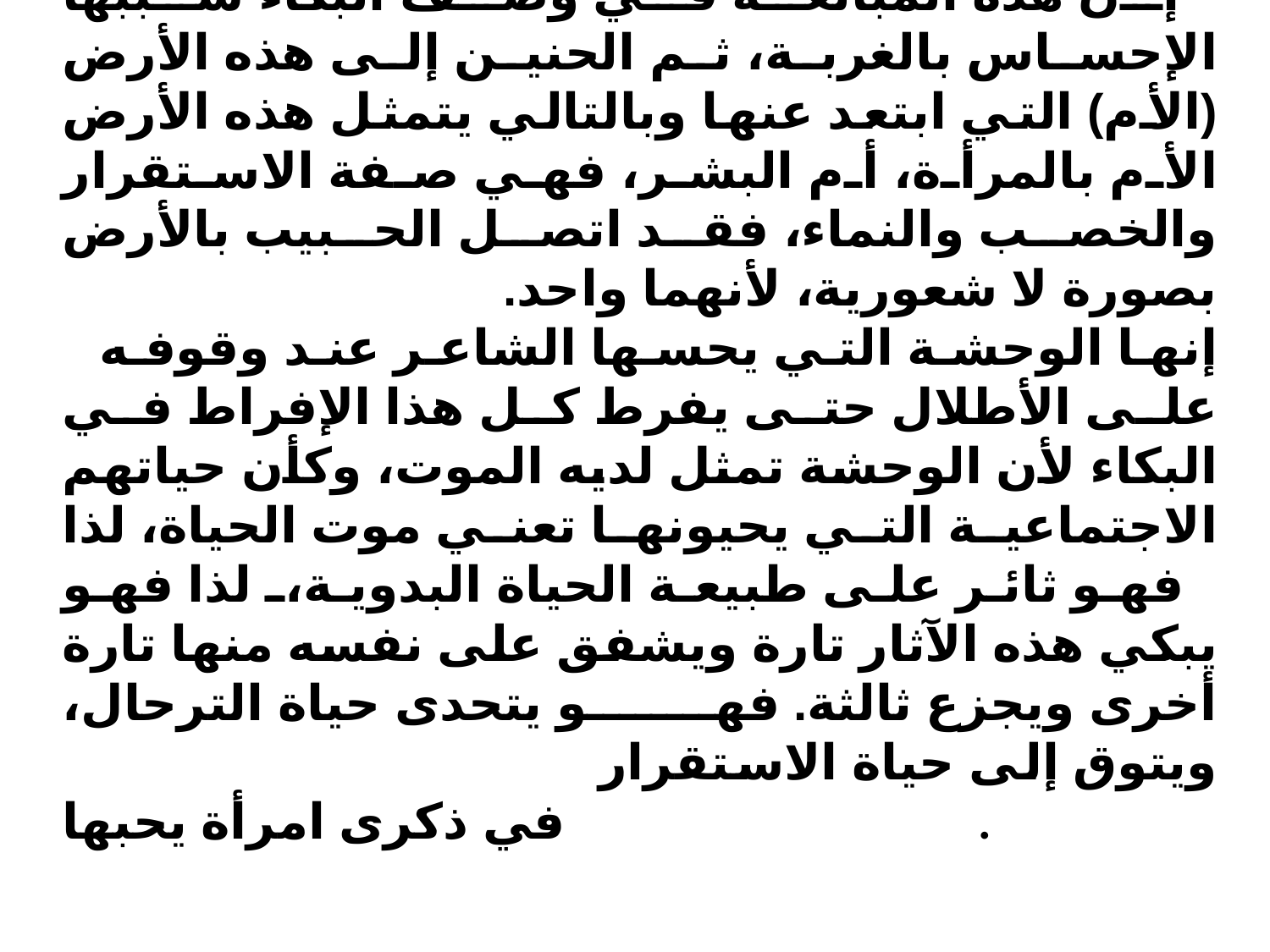

إن هذه المبالغة في وصف البكاء سببها الإحساس بالغربة، ثم الحنين إلى هذه الأرض (الأم) التي ابتعد عنها وبالتالي يتمثل هذه الأرض الأم بالمرأة، أم البشر، فهي صفة الاستقرار والخصب والنماء، فقد اتصل الحبيب بالأرض بصورة لا شعورية، لأنهما واحد.
إنها الوحشة التي يحسها الشاعر عند وقوفه على الأطلال حتى يفرط كل هذا الإفراط في البكاء لأن الوحشة تمثل لديه الموت، وكأن حياتهم الاجتماعية التي يحيونها تعني موت الحياة، لذا فهو ثائر على طبيعة الحياة البدوية، لذا فهو يبكي هذه الآثار تارة ويشفق على نفسه منها تارة أخرى ويجزع ثالثة. فهو يتحدى حياة الترحال، ويتوق إلى حياة الاستقرار                                                                      في ذكرى امرأة يحبها.